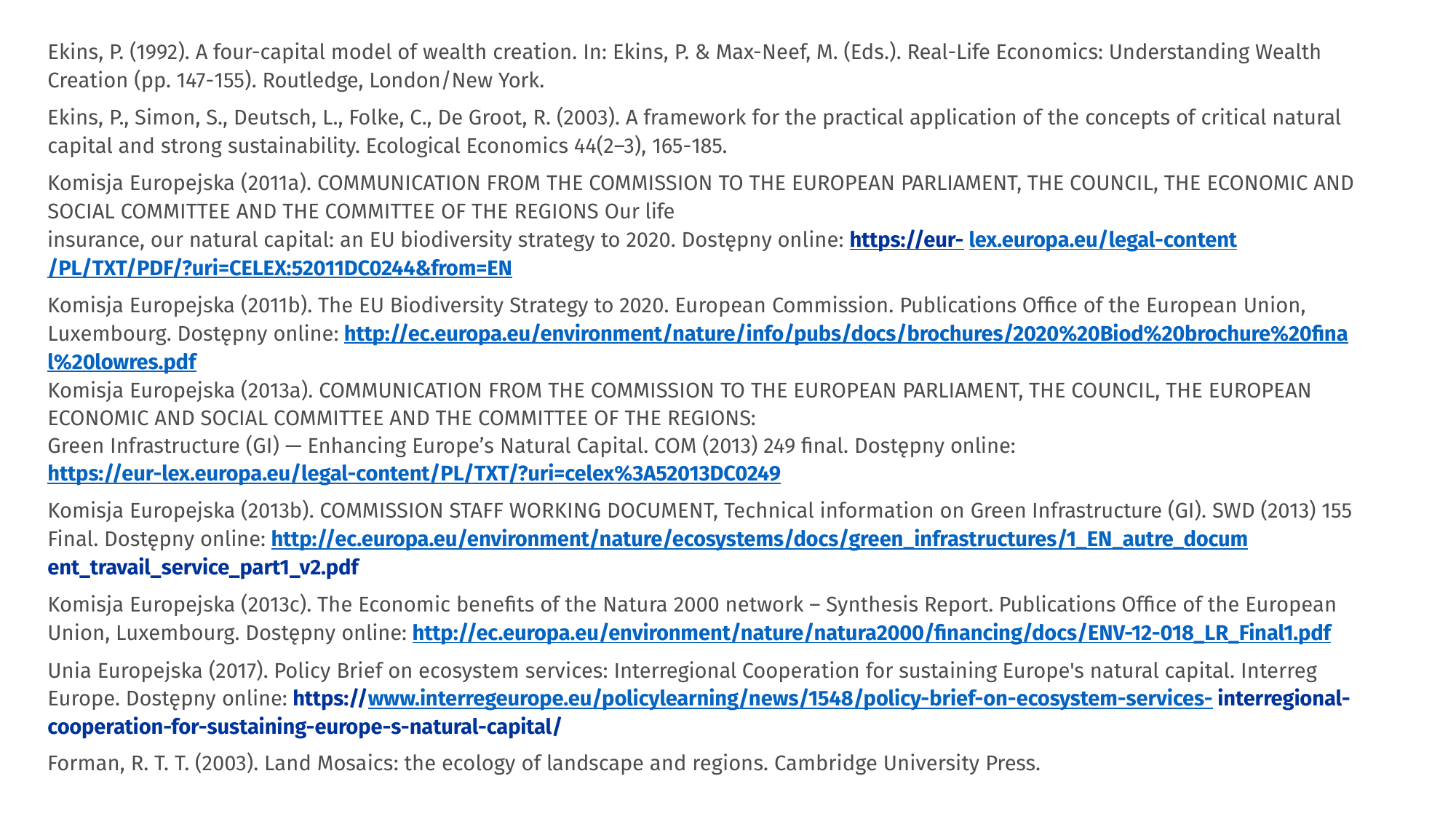

Ekins, P. (1992). A four-capital model of wealth creation. In: Ekins, P. & Max-Neef, M. (Eds.). Real-Life Economics: Understanding Wealth Creation (pp. 147-155). Routledge, London/New York.
Ekins, P., Simon, S., Deutsch, L., Folke, C., De Groot, R. (2003). A framework for the practical application of the concepts of critical natural capital and strong sustainability. Ecological Economics 44(2–3), 165-185.
Komisja Europejska (2011a). COMMUNICATION FROM THE COMMISSION TO THE EUROPEAN PARLIAMENT, THE COUNCIL, THE ECONOMIC AND SOCIAL COMMITTEE AND THE COMMITTEE OF THE REGIONS Our life
insurance, our natural capital: an EU biodiversity strategy to 2020. Dostępny online: https://eur- lex.europa.eu/legal-content/PL/TXT/PDF/?uri=CELEX:52011DC0244&from=EN
Komisja Europejska (2011b). The EU Biodiversity Strategy to 2020. European Commission. Publications Office of the European Union, Luxembourg. Dostępny online: http://ec.europa.eu/environment/nature/info/pubs/docs/brochures/2020%20Biod%20brochure%20fina l%20lowres.pdf
Komisja Europejska (2013a). COMMUNICATION FROM THE COMMISSION TO THE EUROPEAN PARLIAMENT, THE COUNCIL, THE EUROPEAN ECONOMIC AND SOCIAL COMMITTEE AND THE COMMITTEE OF THE REGIONS:
Green Infrastructure (GI) — Enhancing Europe’s Natural Capital. COM (2013) 249 final. Dostępny online:
https://eur-lex.europa.eu/legal-content/PL/TXT/?uri=celex%3A52013DC0249
Komisja Europejska (2013b). COMMISSION STAFF WORKING DOCUMENT, Technical information on Green Infrastructure (GI). SWD (2013) 155 Final. Dostępny online: http://ec.europa.eu/environment/nature/ecosystems/docs/green_infrastructures/1_EN_autre_docum ent_travail_service_part1_v2.pdf
Komisja Europejska (2013c). The Economic benefits of the Natura 2000 network – Synthesis Report. Publications Office of the European Union, Luxembourg. Dostępny online: http://ec.europa.eu/environment/nature/natura2000/financing/docs/ENV-12-018_LR_Final1.pdf
Unia Europejska (2017). Policy Brief on ecosystem services: Interregional Cooperation for sustaining Europe's natural capital. Interreg Europe. Dostępny online: https://www.interregeurope.eu/policylearning/news/1548/policy-brief-on-ecosystem-services- interregional-cooperation-for-sustaining-europe-s-natural-capital/
Forman, R. T. T. (2003). Land Mosaics: the ecology of landscape and regions. Cambridge University Press.